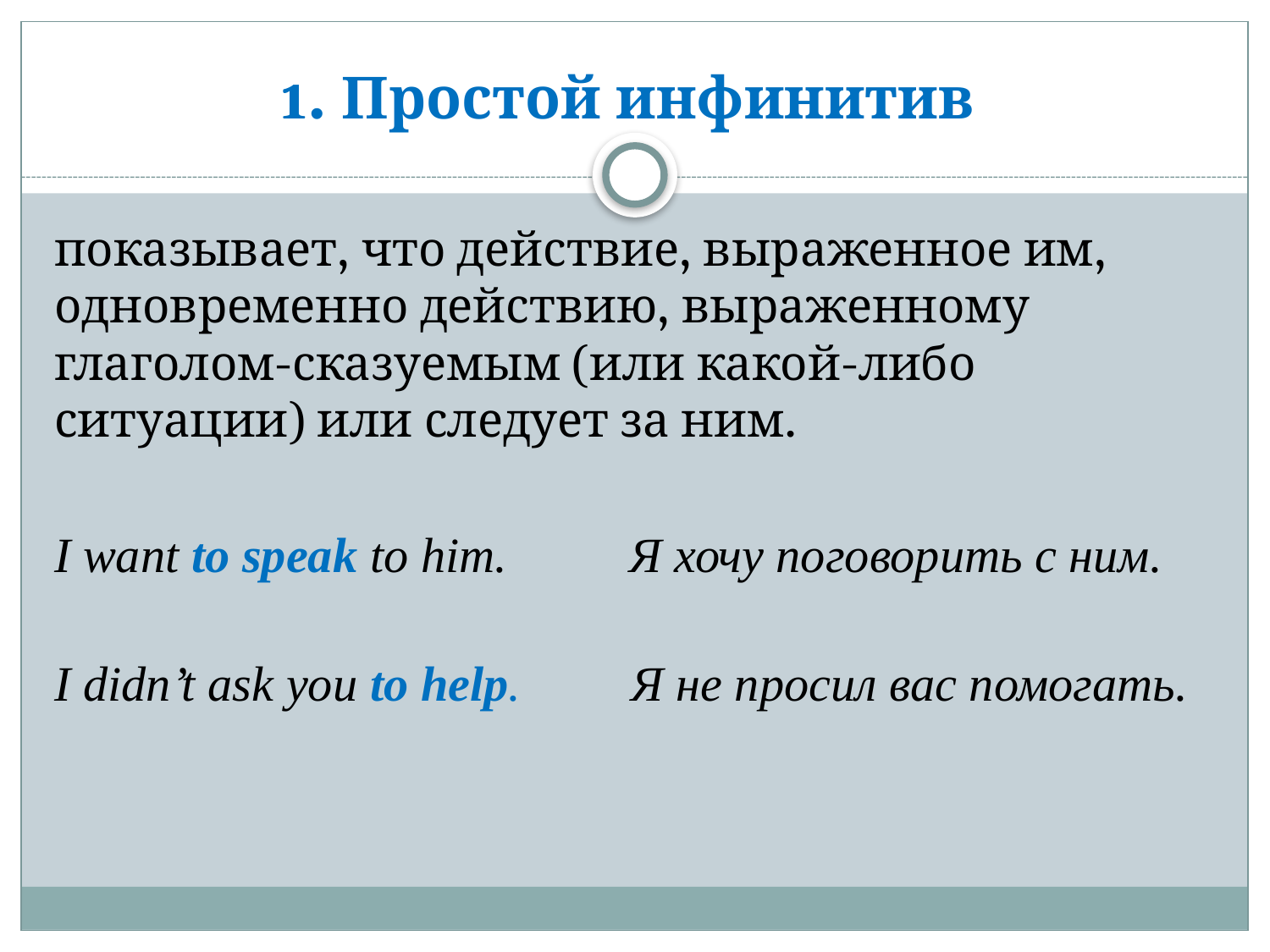

# 1. Простой инфинитив
показывает, что действие, выраженное им, одновременно действию, выраженному глаголом-сказуемым (или какой-либо ситуации) или следует за ним.

I want to speak to him.          Я хочу поговорить с ним.

I didn’t ask you to help.         Я не просил вас помогать.